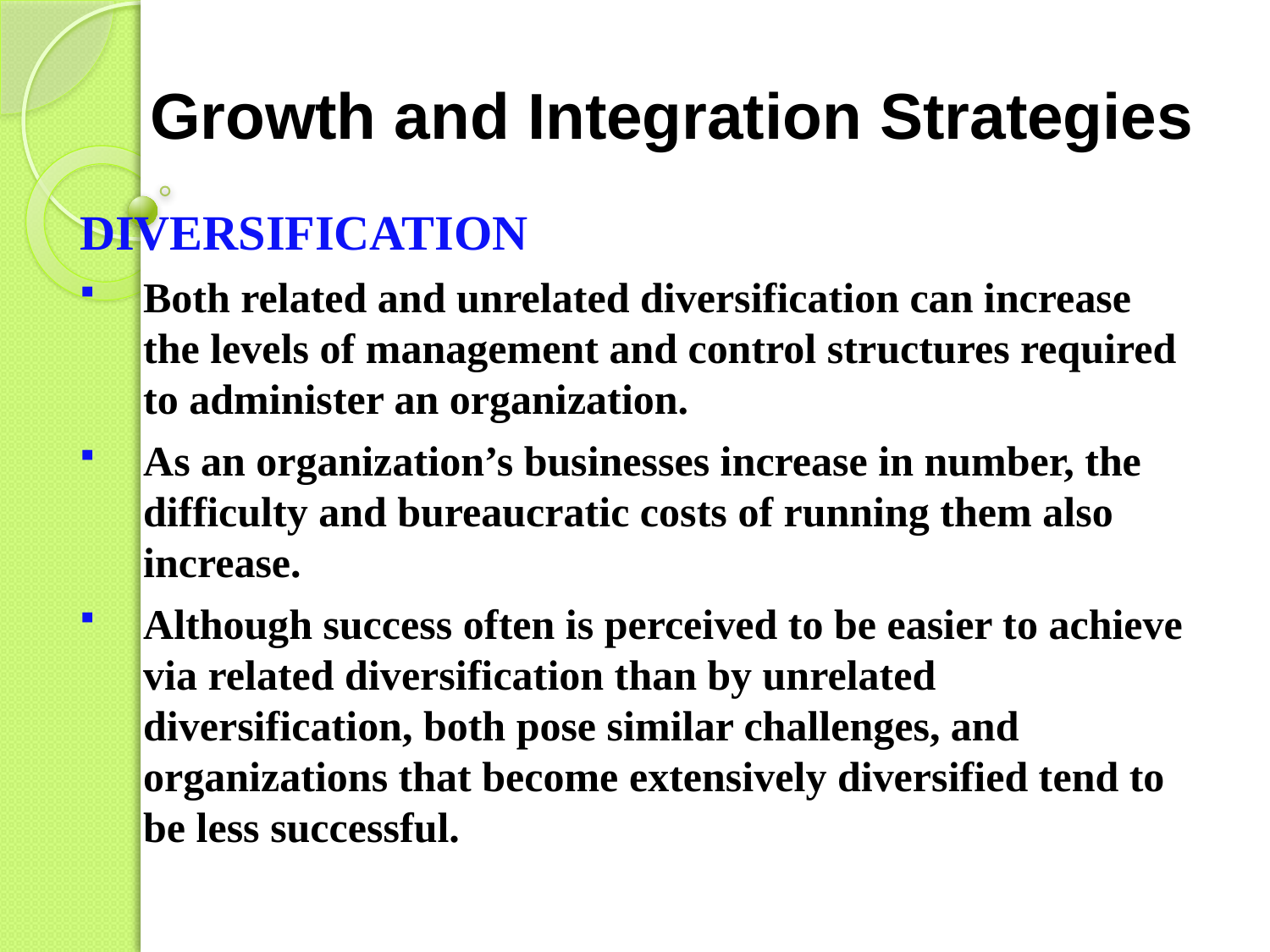

# Growth and Integration Strategies
DIVERSIFICATION
Both related and unrelated diversification can increase the levels of management and control structures required to administer an organization.
As an organization’s businesses increase in number, the difficulty and bureaucratic costs of running them also increase.
Although success often is perceived to be easier to achieve via related diversification than by unrelated diversification, both pose similar challenges, and organizations that become extensively diversified tend to be less successful.